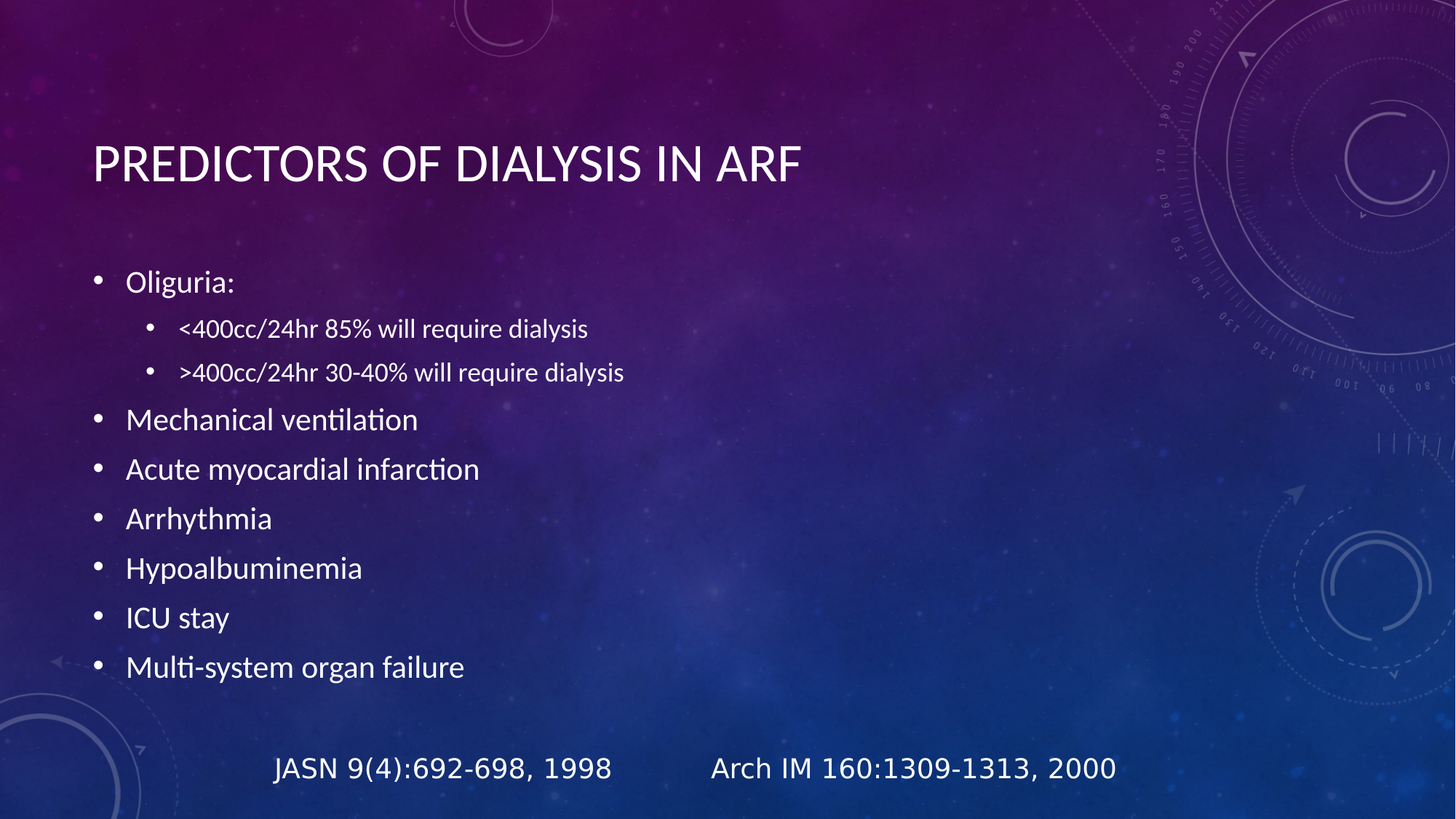

# Predictors of Dialysis in ARF
Oliguria:
<400cc/24hr 85% will require dialysis
>400cc/24hr 30-40% will require dialysis
Mechanical ventilation
Acute myocardial infarction
Arrhythmia
Hypoalbuminemia
ICU stay
Multi-system organ failure

JASN 9(4):692-698, 1998	Arch IM 160:1309-1313, 2000